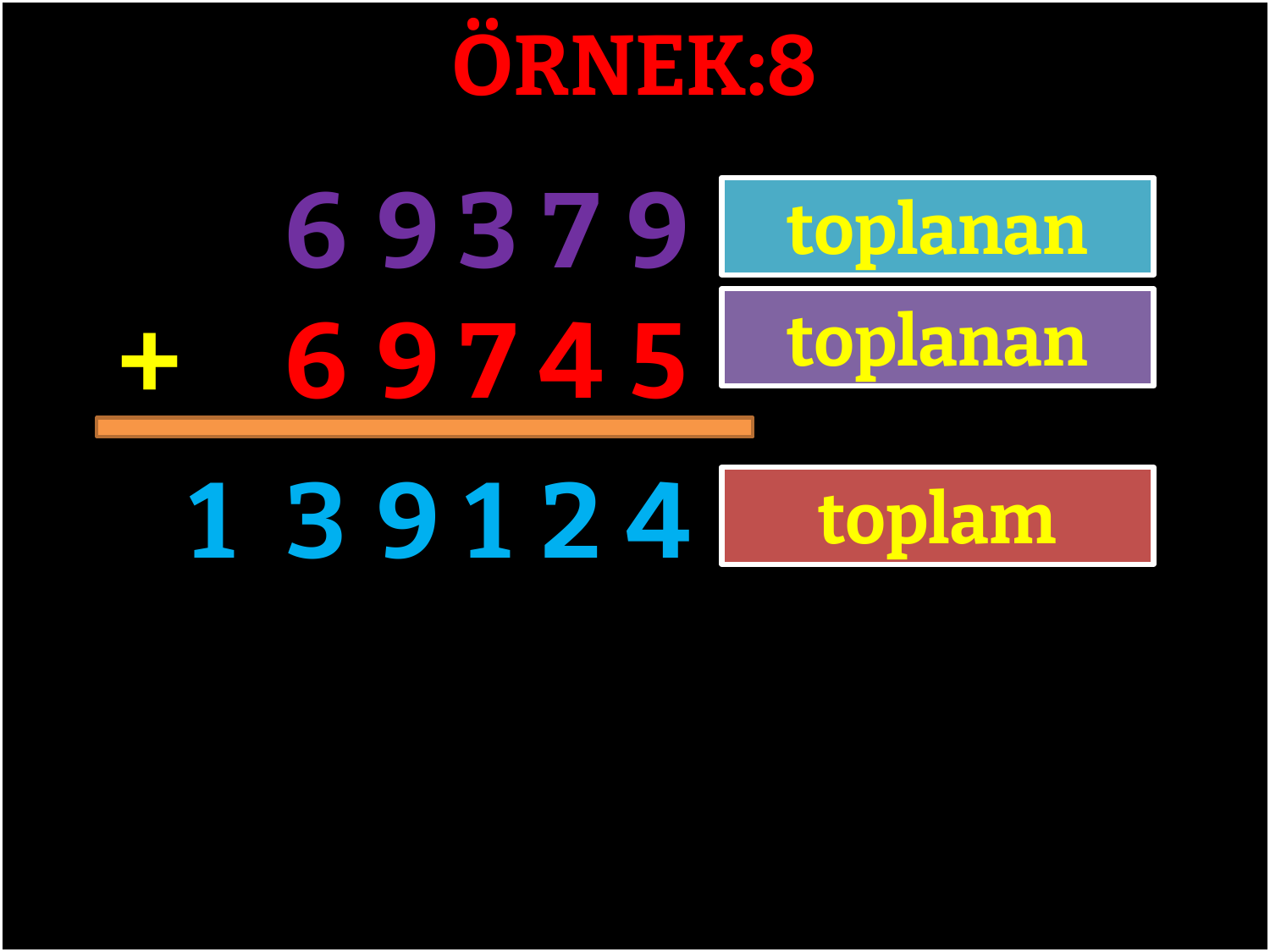

ÖRNEK:8
9
7
3
9
6
toplanan
+
5
4
7
9
6
toplanan
#

1
3
9
1
2
4
toplam